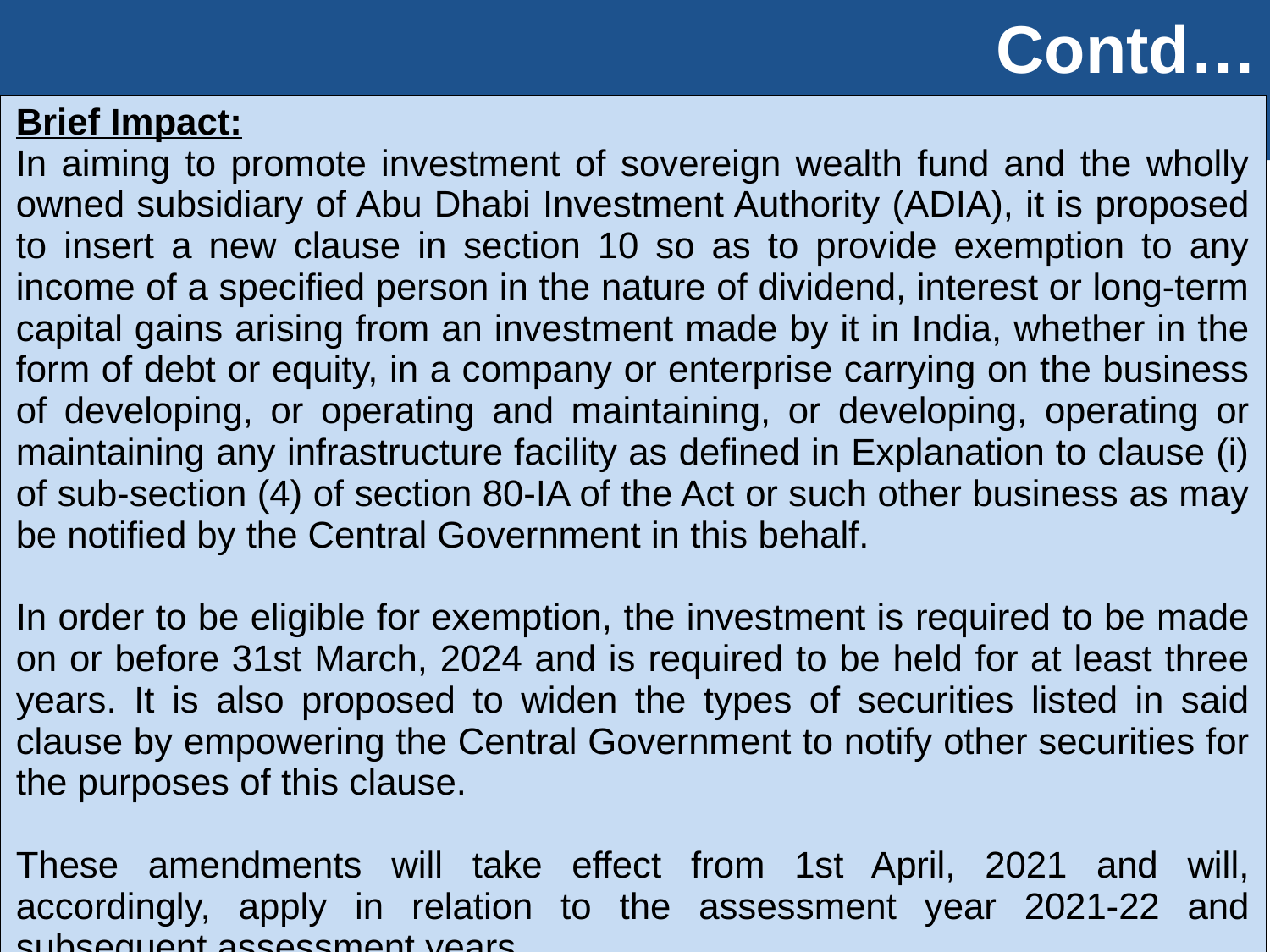

Contd…
| Brief Impact: In aiming to promote investment of sovereign wealth fund and the wholly owned subsidiary of Abu Dhabi Investment Authority (ADIA), it is proposed to insert a new clause in section 10 so as to provide exemption to any income of a specified person in the nature of dividend, interest or long-term capital gains arising from an investment made by it in India, whether in the form of debt or equity, in a company or enterprise carrying on the business of developing, or operating and maintaining, or developing, operating or maintaining any infrastructure facility as defined in Explanation to clause (i) of sub-section (4) of section 80-IA of the Act or such other business as may be notified by the Central Government in this behalf. In order to be eligible for exemption, the investment is required to be made on or before 31st March, 2024 and is required to be held for at least three years. It is also proposed to widen the types of securities listed in said clause by empowering the Central Government to notify other securities for the purposes of this clause. These amendments will take effect from 1st April, 2021 and will, accordingly, apply in relation to the assessment year 2021-22 and subsequent assessment years. |
| --- |
56